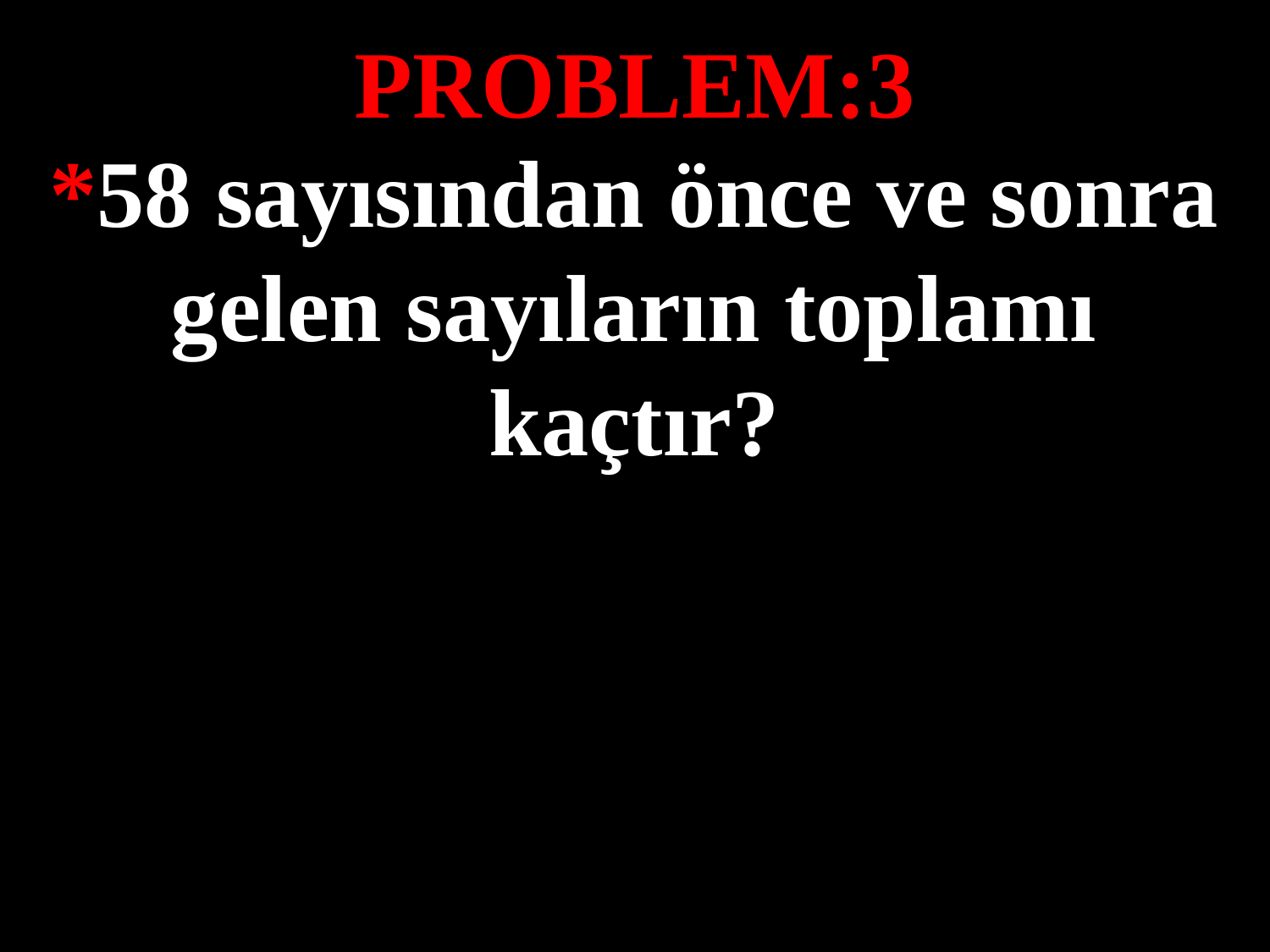

PROBLEM:3
*58 sayısından önce ve sonra gelen sayıların toplamı kaçtır?
#